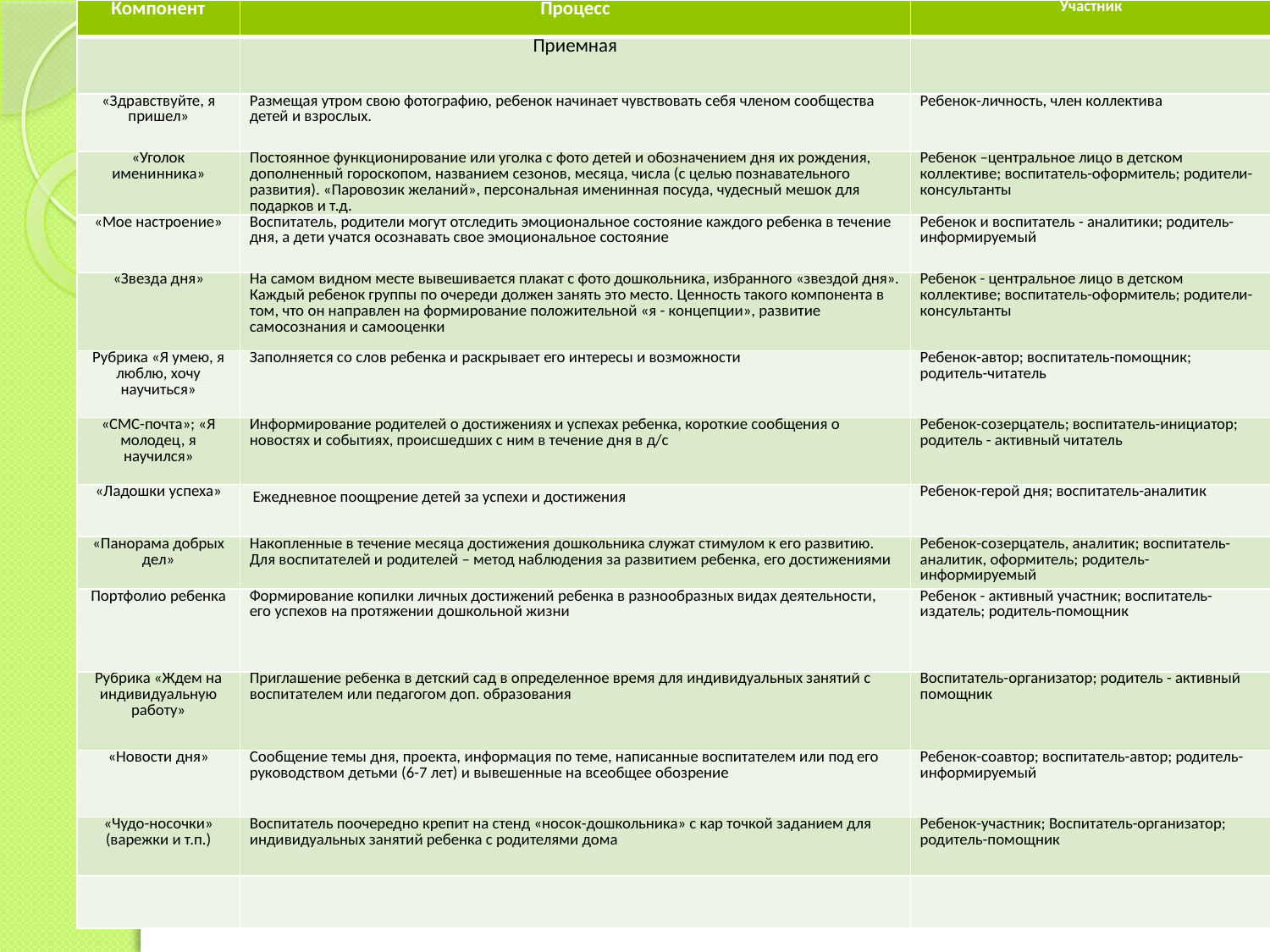

| Компонент | Процесс | Участник |
| --- | --- | --- |
|  | Приемная |  |
| «Здравствуйте, я пришел» | Размещая утром свою фотографию, ребенок начинает чувствовать себя членом сообщества детей и взрослых. | Ребенок-личность, член коллектива |
| «Уголок именинника» | Постоянное функционирование или уголка с фото детей и обозначением дня их рождения, дополненный гороскопом, названием сезонов, месяца, числа (с целью познавательного развития). «Паровозик желаний», персональная именинная посуда, чудесный мешок для подарков и т.д. | Ребенок –центральное лицо в детском коллективе; воспитатель-оформитель; родители-консультанты |
| «Мое настроение» | Воспитатель, родители могут отследить эмоциональное состояние каждого ребенка в течение дня, а дети учатся осознавать свое эмоциональное состояние | Ребенок и воспитатель - аналитики; родитель-информируемый |
| «Звезда дня» | На самом видном месте вывешивается плакат с фото дошкольника, избранного «звездой дня». Каждый ребенок группы по очереди должен занять это место. Ценность такого компонента в том, что он направлен на формирование положительной «я - концепции», развитие самосознания и самооценки | Ребенок - центральное лицо в детском коллективе; воспитатель-оформитель; родители-консультанты |
| Рубрика «Я умею, я люблю, хочу научиться» | Заполняется со слов ребенка и раскрывает его интересы и возможности | Ребенок-автор; воспитатель-помощник; родитель-читатель |
| «СМС-почта»; «Я молодец, я научился» | Информирование родителей о достижениях и успехах ребенка, короткие сообщения о новостях и событиях, происшедших с ним в течение дня в д/с | Ребенок-созерцатель; воспитатель-инициатор; родитель - активный читатель |
| «Ладошки успеха» | Ежедневное поощрение детей за успехи и достижения | Ребенок-герой дня; воспитатель-аналитик |
| «Панорама добрых дел» | Накопленные в течение месяца достижения дошкольника служат стимулом к его развитию. Для воспитателей и родителей – метод наблюдения за развитием ребенка, его достижениями | Ребенок-созерцатель, аналитик; воспитатель-аналитик, оформитель; родитель-информируемый |
| Портфолио ребенка | Формирование копилки личных достижений ребенка в разнообразных видах деятельности, его успехов на протяжении дошкольной жизни | Ребенок - активный участник; воспитатель-издатель; родитель-помощник |
| Рубрика «Ждем на индивидуальную работу» | Приглашение ребенка в детский сад в определенное время для индивидуальных занятий с воспитателем или педагогом доп. образования | Воспитатель-организатор; родитель - активный помощник |
| «Новости дня» | Сообщение темы дня, проекта, информация по теме, написанные воспитателем или под его руководством детьми (6-7 лет) и вывешенные на всеобщее обозрение | Ребенок-соавтор; воспитатель-автор; родитель-информируемый |
| «Чудо-носочки» (варежки и т.п.) | Воспитатель поочередно крепит на стенд «носок-дошкольника» с кар точкой заданием для индивидуальных занятий ребенка с родителями дома | Ребенок-участник; Воспитатель-организатор; родитель-помощник |
|  |  |  |